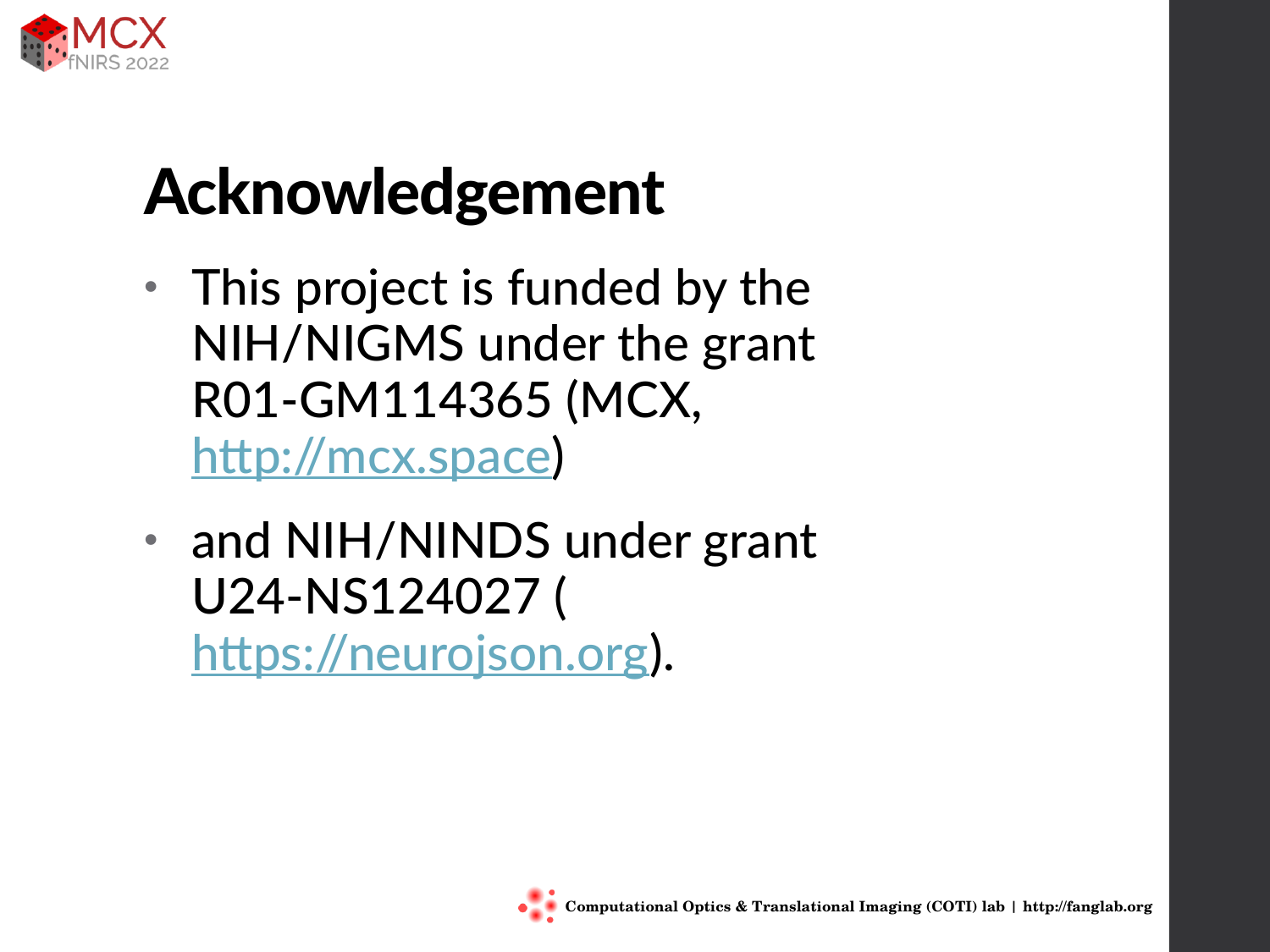

# Acknowledgement
This project is funded by the NIH/NIGMS under the grant
R01-GM114365 (MCX, http://mcx.space)
and NIH/NINDS under grant
U24-NS124027 (https://neurojson.org).